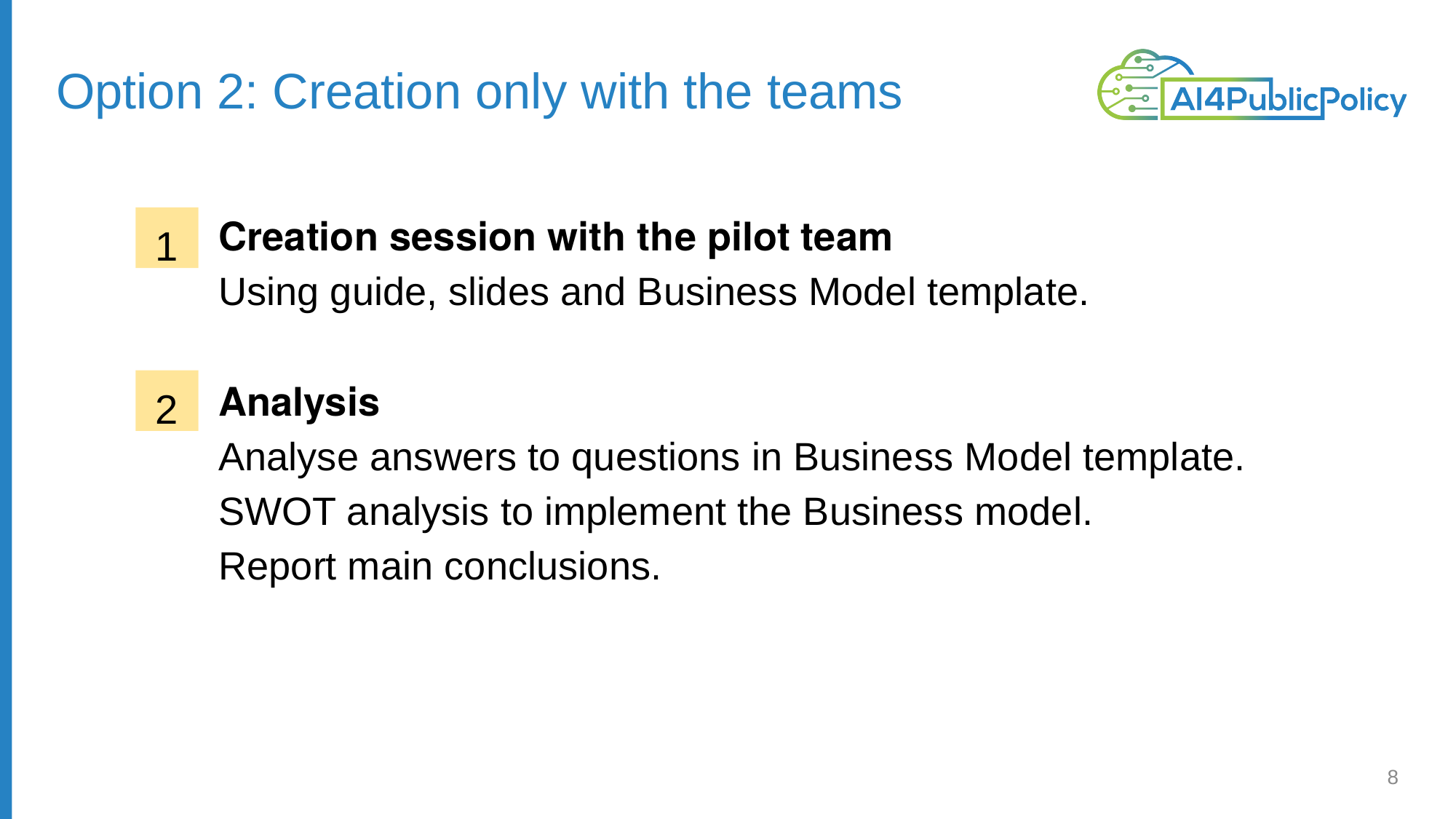

# Option 2: Creation only with the teams
Creation session with the pilot team
Using guide, slides and Business Model template.

1
Analysis
Analyse answers to questions in Business Model template.
SWOT analysis to implement the Business model.
Report main conclusions.

2
8